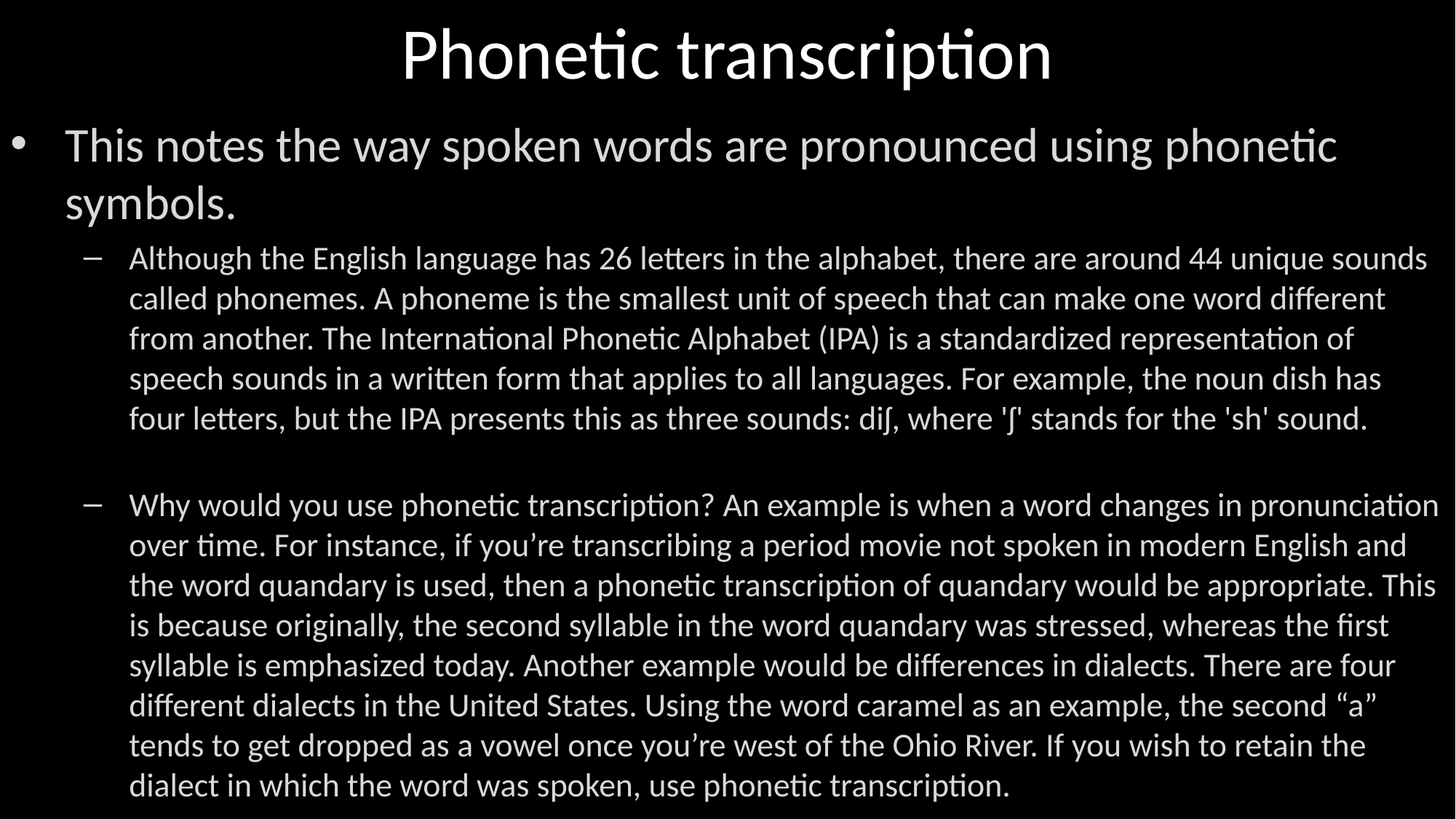

# Phonetic transcription
This notes the way spoken words are pronounced using phonetic symbols.
Although the English language has 26 letters in the alphabet, there are around 44 unique sounds called phonemes. A phoneme is the smallest unit of speech that can make one word different from another. The International Phonetic Alphabet (IPA) is a standardized representation of speech sounds in a written form that applies to all languages. For example, the noun dish has four letters, but the IPA presents this as three sounds: diʃ, where 'ʃ' stands for the 'sh' sound.
Why would you use phonetic transcription? An example is when a word changes in pronunciation over time. For instance, if you’re transcribing a period movie not spoken in modern English and the word quandary is used, then a phonetic transcription of quandary would be appropriate. This is because originally, the second syllable in the word quandary was stressed, whereas the first syllable is emphasized today. Another example would be differences in dialects. There are four different dialects in the United States. Using the word caramel as an example, the second “a” tends to get dropped as a vowel once you’re west of the Ohio River. If you wish to retain the dialect in which the word was spoken, use phonetic transcription.